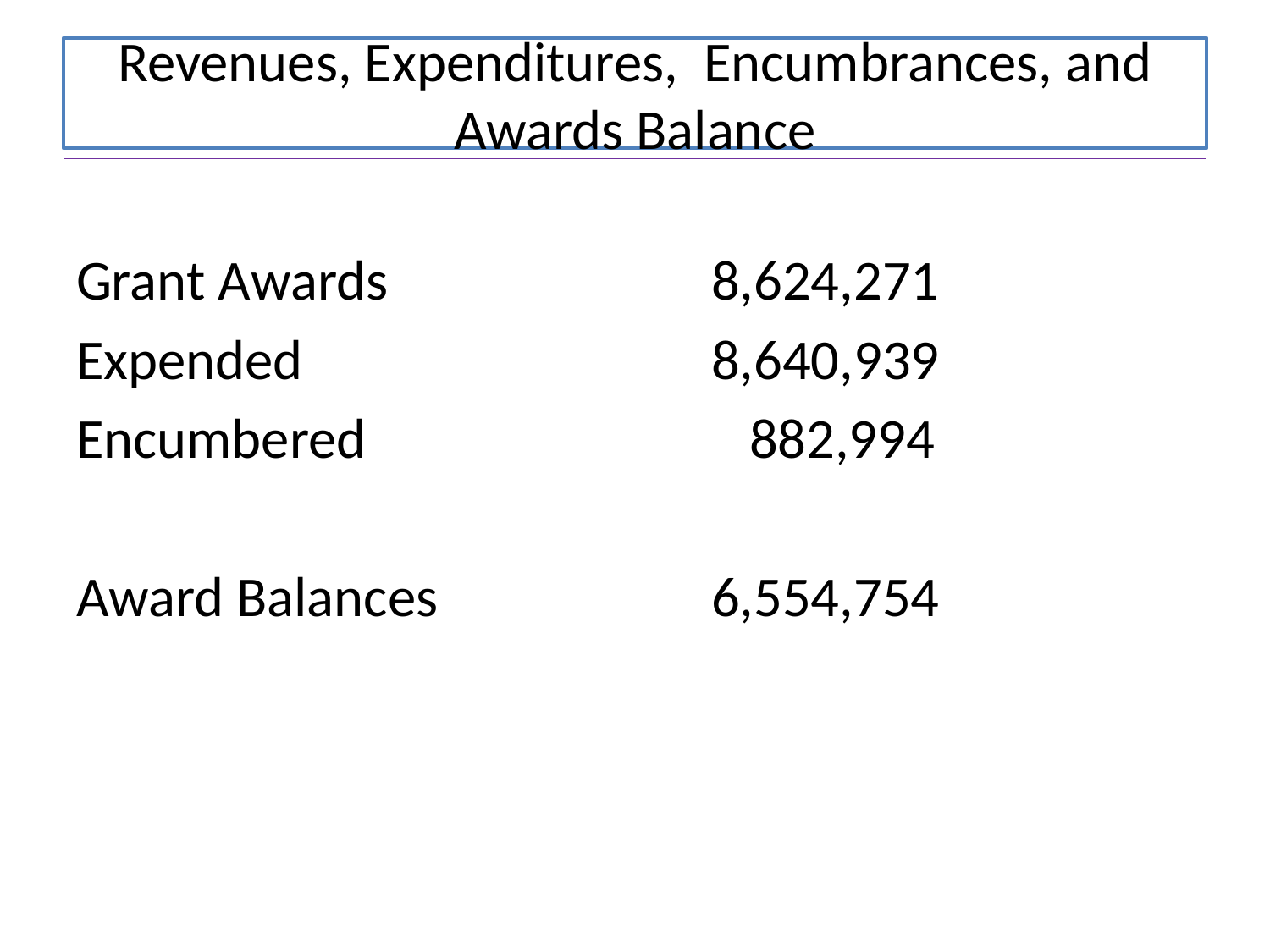

# Revenues, Expenditures,  Encumbrances, and Awards Balance

Grant Awards			8,624,271
Expended				8,640,939
Encumbered			   882,994

Award Balances			6,554,754